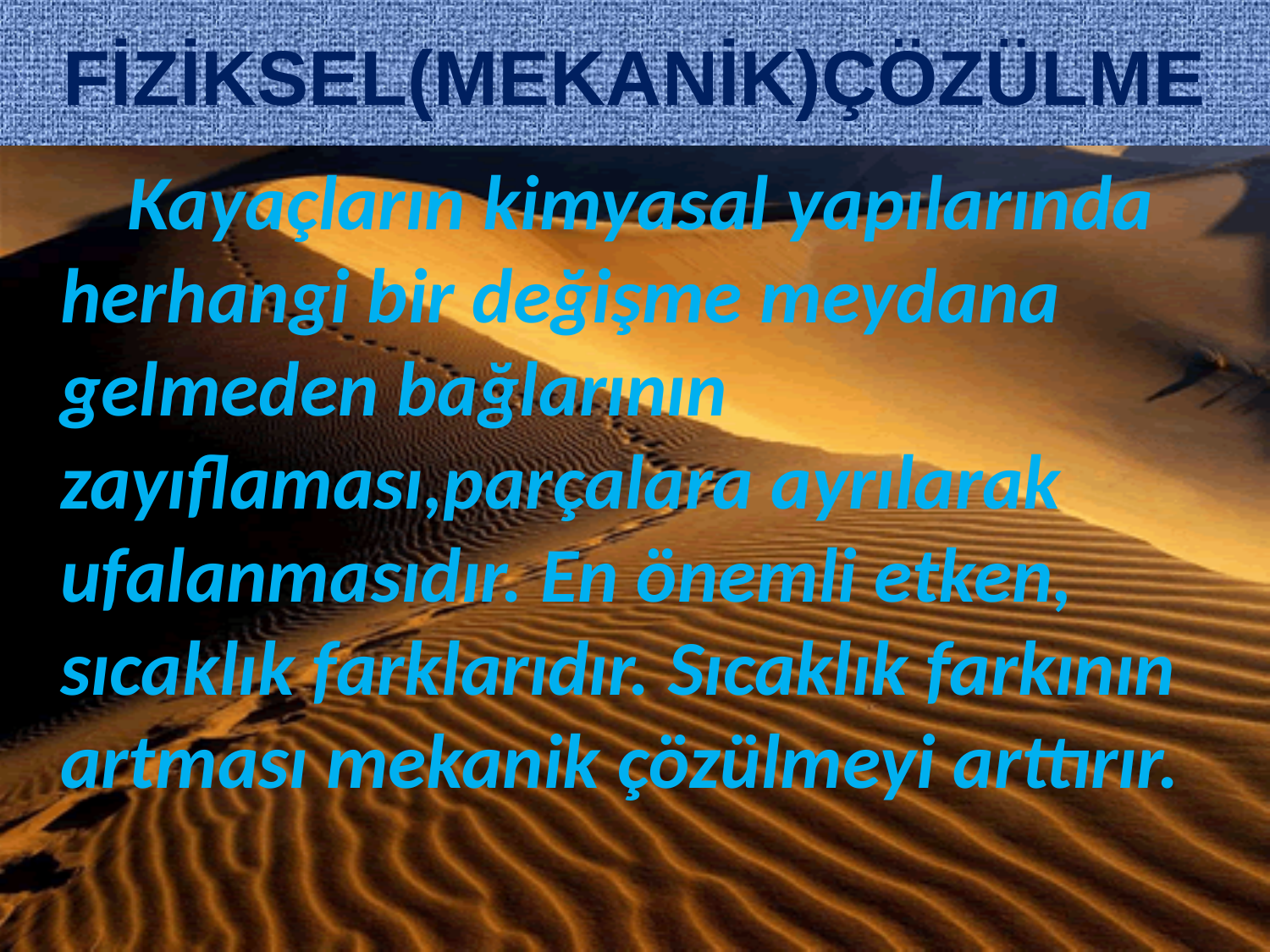

# FİZİKSEL(MEKANİK)ÇÖZÜLME
         Kayaçların kimyasal yapılarında herhangi bir değişme meydana gelmeden bağlarının zayıflaması,parçalara ayrılarak ufalanmasıdır. En önemli etken, sıcaklık farklarıdır. Sıcaklık farkının artması mekanik çözülmeyi arttırır.